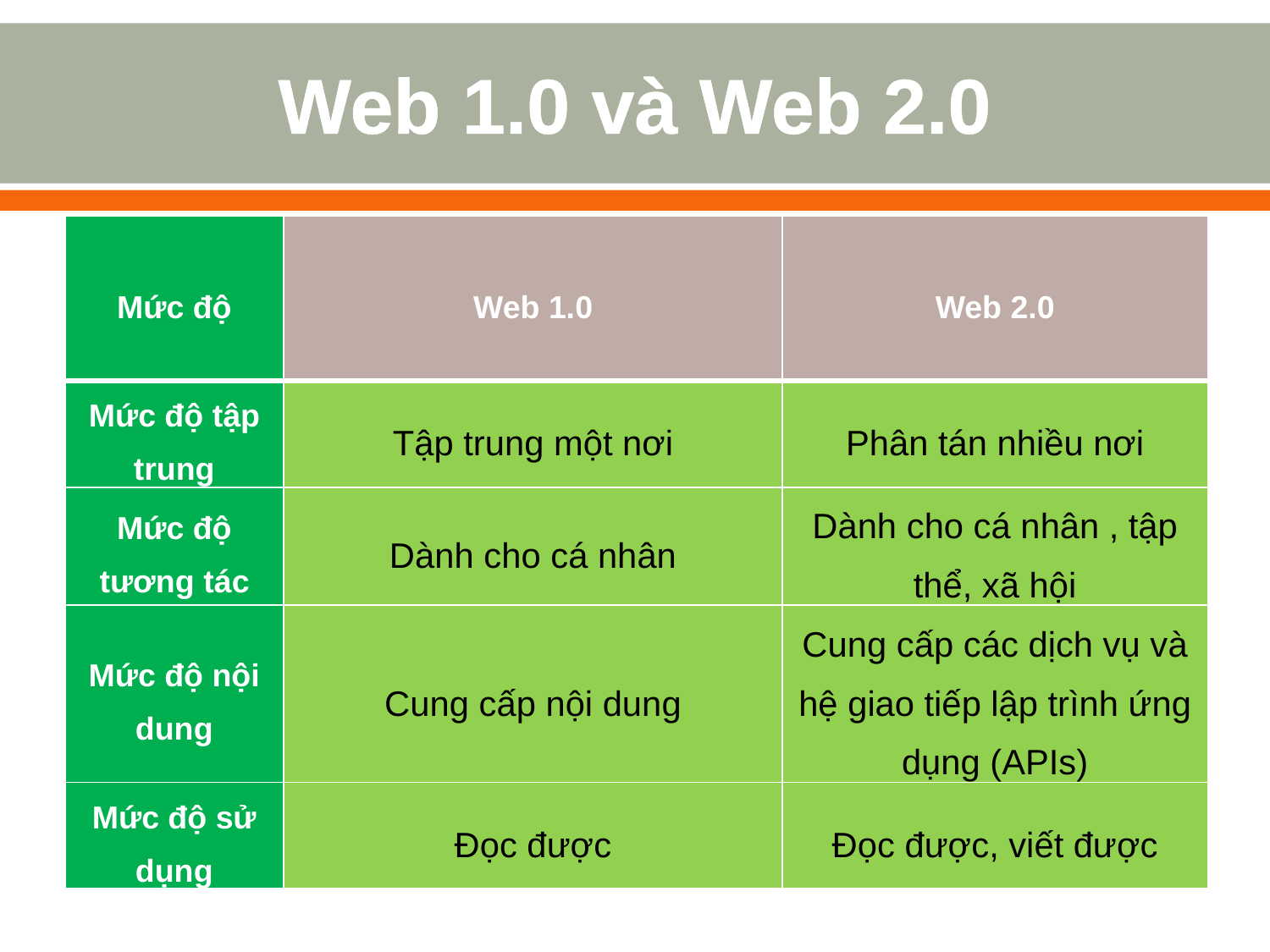

# Web 1.0 và Web 2.0
| Mức độ | Web 1.0 | Web 2.0 |
| --- | --- | --- |
| Mức độ tập trung | Tập trung một nơi | Phân tán nhiều nơi |
| Mức độ tương tác | Dành cho cá nhân | Dành cho cá nhân , tập thể, xã hội |
| Mức độ nội dung | Cung cấp nội dung | Cung cấp các dịch vụ và hệ giao tiếp lập trình ứng dụng (APIs) |
| Mức độ sử dụng | Đọc được | Đọc được, viết được |